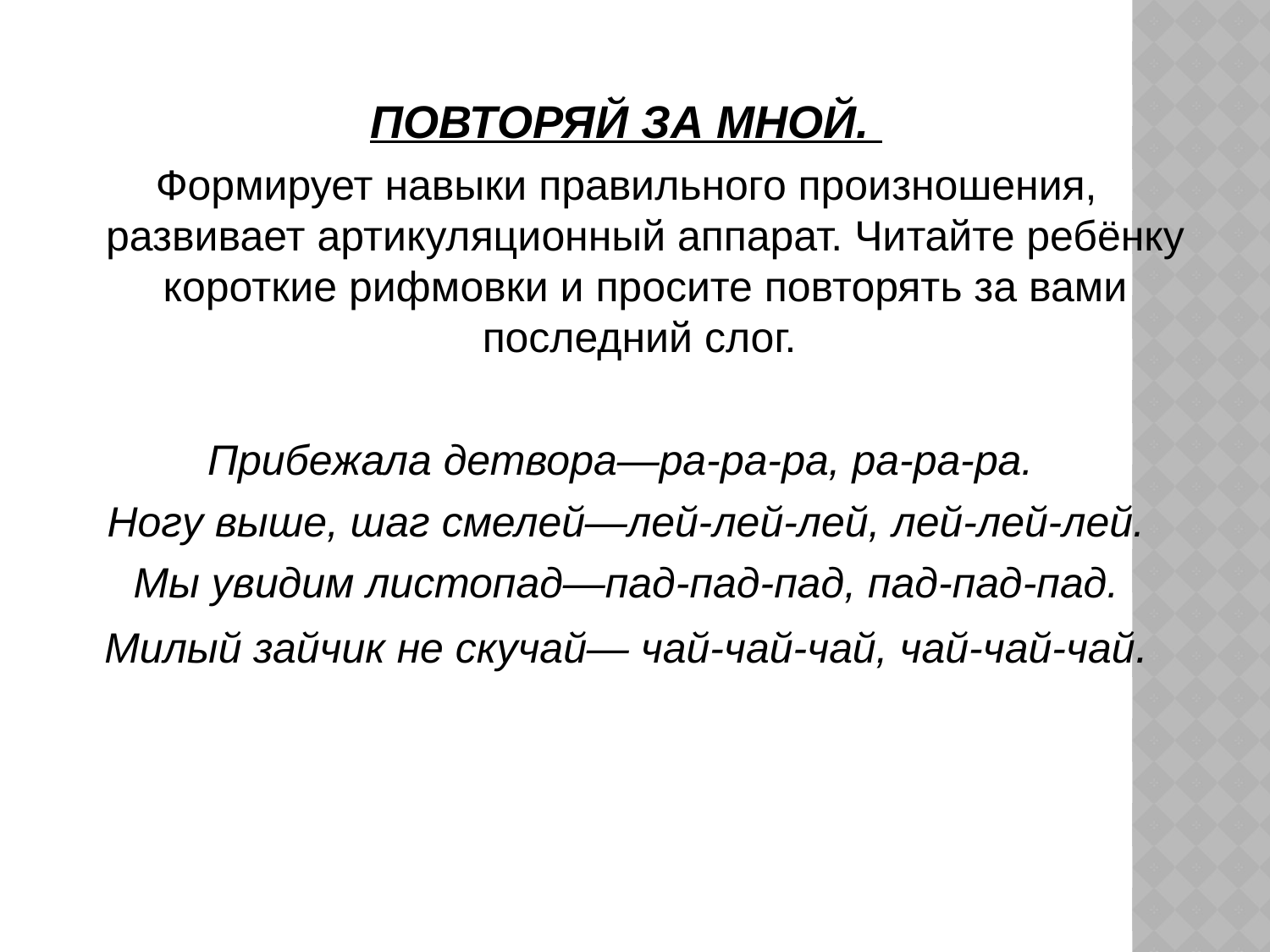

ПОВТОРЯЙ ЗА МНОЙ.
Формирует навыки правильного произношения, развивает артикуляционный аппарат. Читайте ребёнку короткие рифмовки и просите повторять за вами последний слог.

Прибежала детвора—ра-ра-ра, ра-ра-ра.
Ногу выше, шаг смелей—лей-лей-лей, лей-лей-лей.
 Мы увидим листопад—пад-пад-пад, пад-пад-пад.
Милый зайчик не скучай— чай-чай-чай, чай-чай-чай.